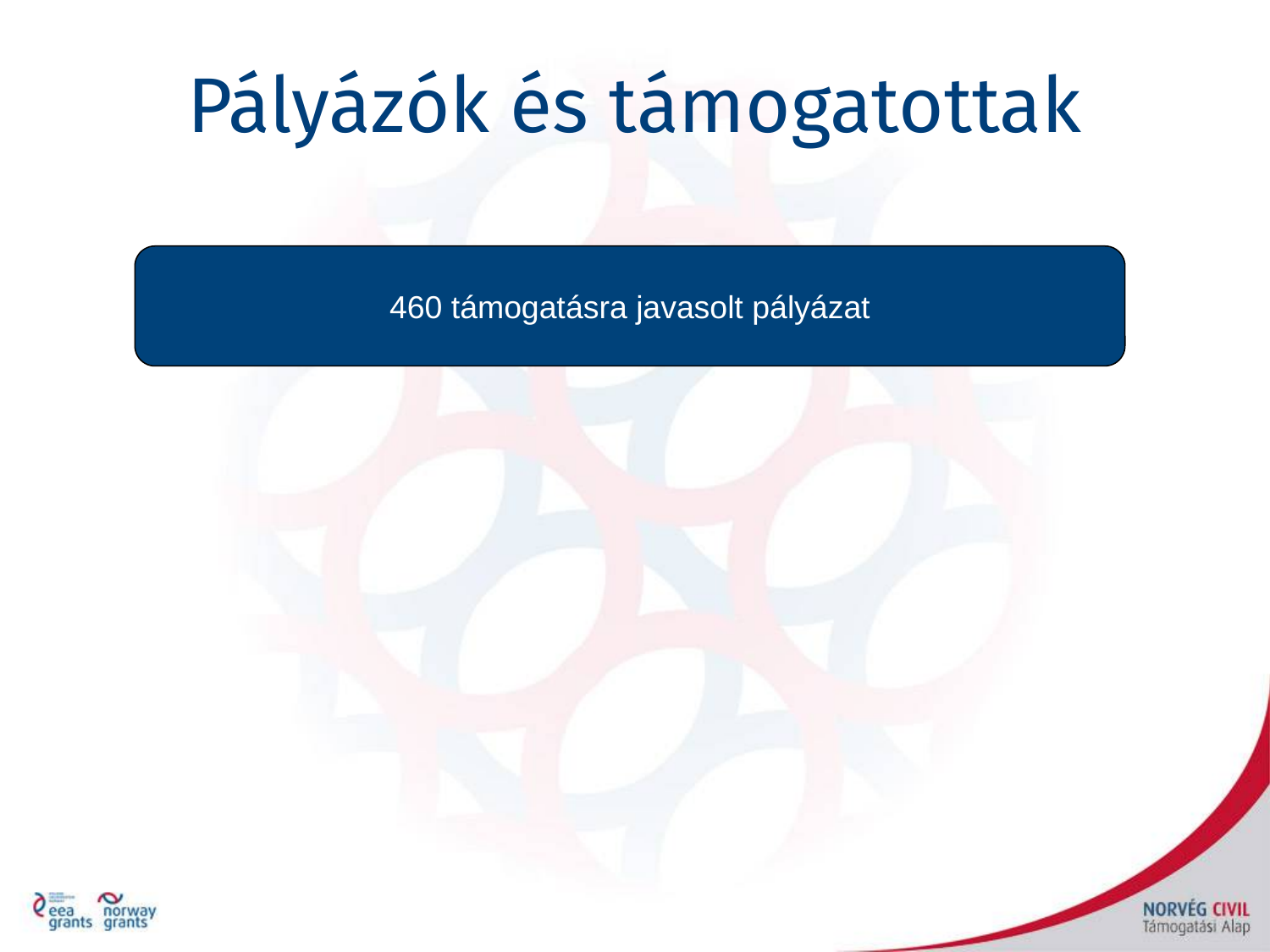

Pályázók és támogatottak
460 támogatásra javasolt pályázat